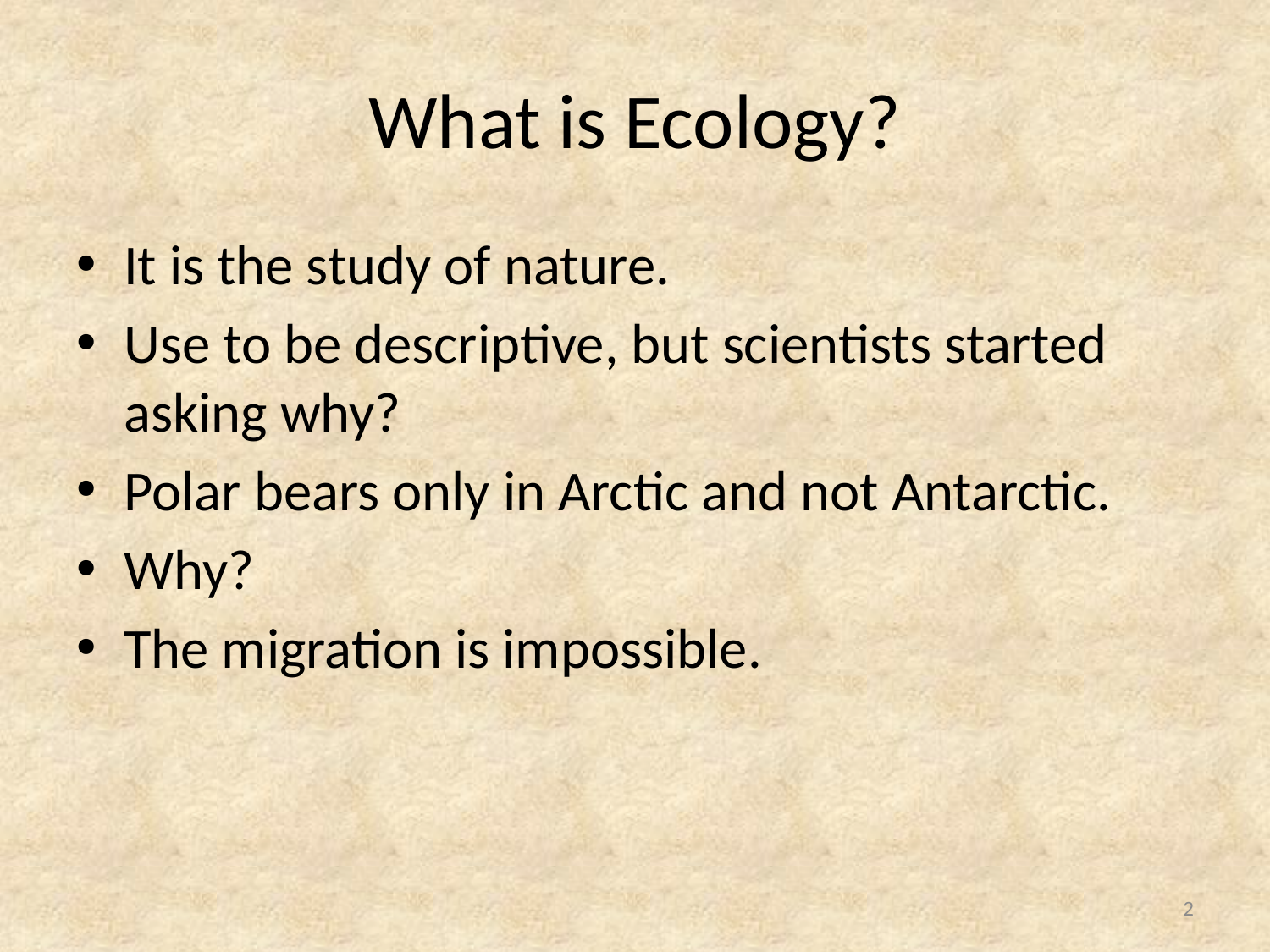

# What is Ecology?
It is the study of nature.
Use to be descriptive, but scientists started asking why?
Polar bears only in Arctic and not Antarctic.
Why?
The migration is impossible.
2